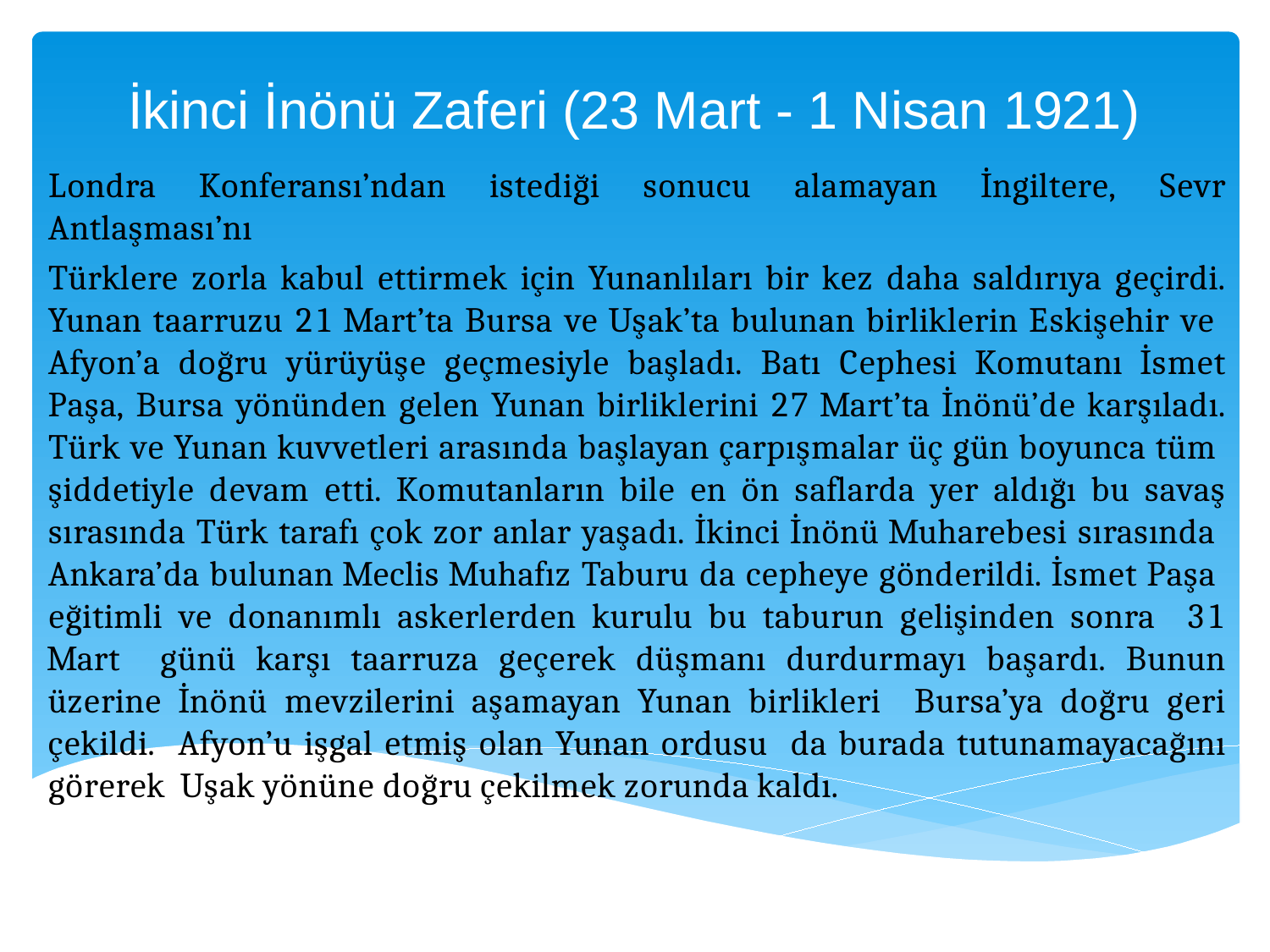

# İkinci İnönü Zaferi (23 Mart - 1 Nisan 1921)
Londra Konferansı’ndan istediği sonucu alamayan İngiltere, Sevr Antlaşması’nı
Türklere zorla kabul ettirmek için Yunanlıları bir kez daha saldırıya geçirdi. Yunan taarruzu 21 Mart’ta Bursa ve Uşak’ta bulunan birliklerin Eskişehir ve  Afyon’a doğru yürüyüşe geçmesiyle başladı. Batı Cephesi Komutanı İsmet Paşa, Bursa yönünden gelen Yunan birliklerini 27 Mart’ta İnönü’de karşıladı. Türk ve Yunan kuvvetleri arasında başlayan çarpışmalar üç gün boyunca tüm  şiddetiyle devam etti. Komutanların bile en ön saflarda yer aldığı bu savaş sırasında Türk tarafı çok zor anlar yaşadı. İkinci İnönü Muharebesi sırasında  Ankara’da bulunan Meclis Muhafız Taburu da cepheye gönderildi. İsmet Paşa  eğitimli ve donanımlı askerlerden kurulu bu taburun gelişinden sonra  31 Mart  günü karşı taarruza geçerek düşmanı durdurmayı başardı. Bunun üzerine İnönü mevzilerini aşamayan Yunan birlikleri  Bursa’ya doğru geri çekildi.  Afyon’u işgal etmiş olan Yunan ordusu  da burada tutunamayacağını görerek  Uşak yönüne doğru çekilmek zorunda kaldı.